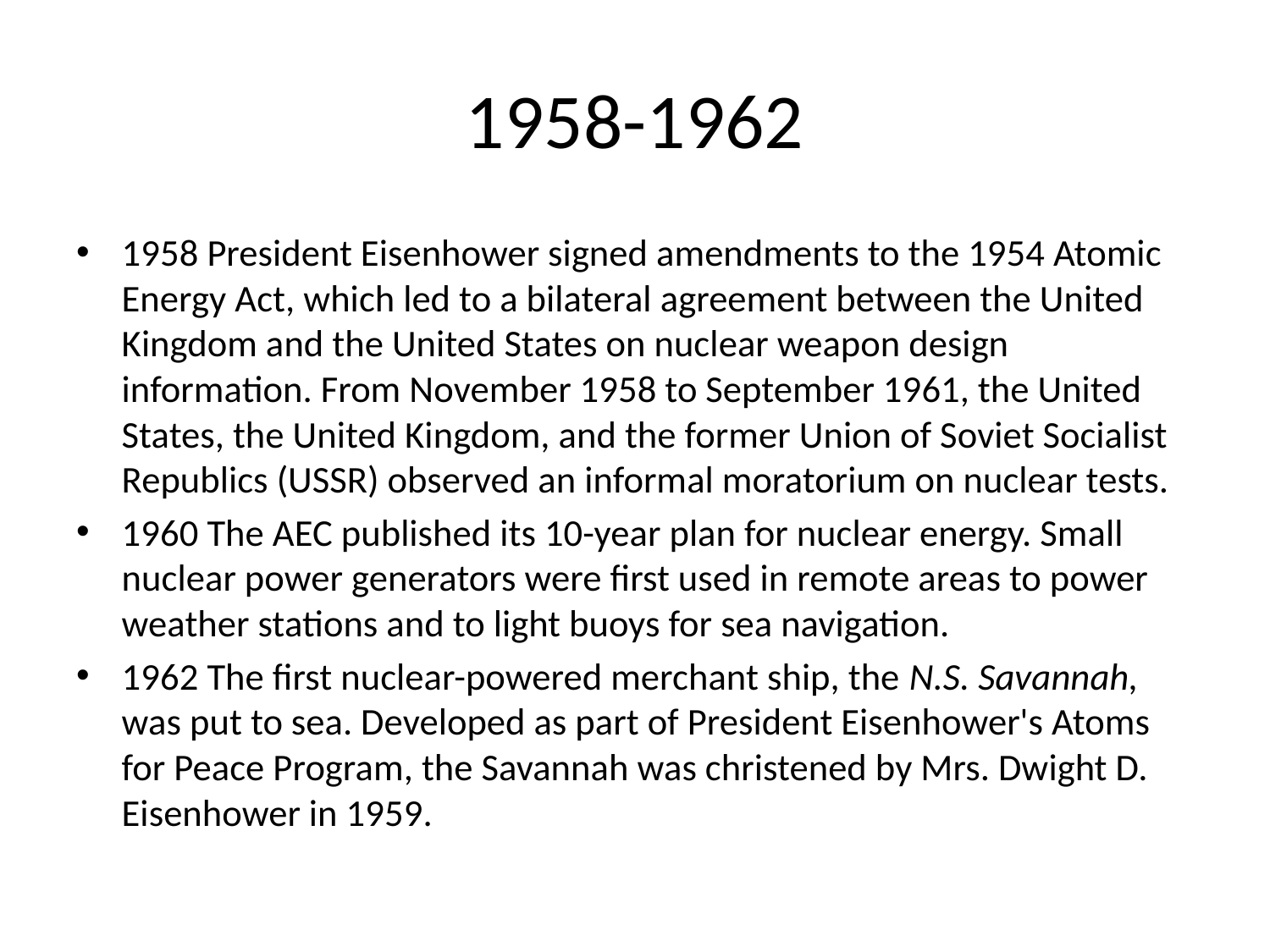

# 1958-1962
1958 President Eisenhower signed amendments to the 1954 Atomic Energy Act, which led to a bilateral agreement between the United Kingdom and the United States on nuclear weapon design information. From November 1958 to September 1961, the United States, the United Kingdom, and the former Union of Soviet Socialist Republics (USSR) observed an informal moratorium on nuclear tests.
1960 The AEC published its 10-year plan for nuclear energy. Small nuclear power generators were first used in remote areas to power weather stations and to light buoys for sea navigation.
1962 The first nuclear-powered merchant ship, the N.S. Savannah, was put to sea. Developed as part of President Eisenhower's Atoms for Peace Program, the Savannah was christened by Mrs. Dwight D. Eisenhower in 1959.